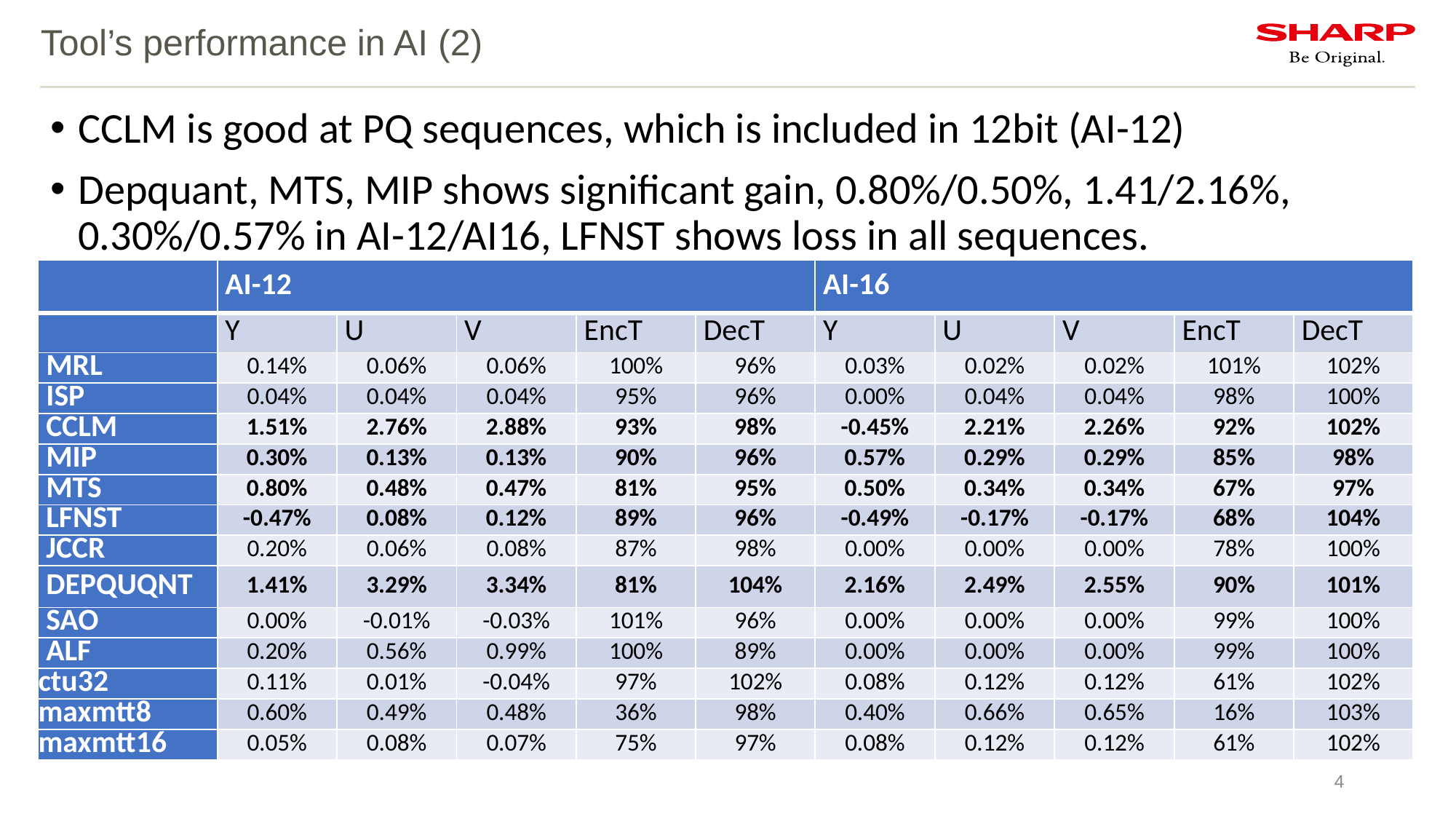

# Tool’s performance in AI (2)
CCLM is good at PQ sequences, which is included in 12bit (AI-12)
Depquant, MTS, MIP shows significant gain, 0.80%/0.50%, 1.41/2.16%, 0.30%/0.57% in AI-12/AI16, LFNST shows loss in all sequences.
|  | AI-12 |  |  |  |  | AI-16 |  |  |  |  |
| --- | --- | --- | --- | --- | --- | --- | --- | --- | --- | --- |
|  | Y | U | V | EncT | DecT | Y | U | V | EncT | DecT |
| MRL | 0.14% | 0.06% | 0.06% | 100% | 96% | 0.03% | 0.02% | 0.02% | 101% | 102% |
| ISP | 0.04% | 0.04% | 0.04% | 95% | 96% | 0.00% | 0.04% | 0.04% | 98% | 100% |
| CCLM | 1.51% | 2.76% | 2.88% | 93% | 98% | -0.45% | 2.21% | 2.26% | 92% | 102% |
| MIP | 0.30% | 0.13% | 0.13% | 90% | 96% | 0.57% | 0.29% | 0.29% | 85% | 98% |
| MTS | 0.80% | 0.48% | 0.47% | 81% | 95% | 0.50% | 0.34% | 0.34% | 67% | 97% |
| LFNST | -0.47% | 0.08% | 0.12% | 89% | 96% | -0.49% | -0.17% | -0.17% | 68% | 104% |
| JCCR | 0.20% | 0.06% | 0.08% | 87% | 98% | 0.00% | 0.00% | 0.00% | 78% | 100% |
| DEPQUQNT | 1.41% | 3.29% | 3.34% | 81% | 104% | 2.16% | 2.49% | 2.55% | 90% | 101% |
| SAO | 0.00% | -0.01% | -0.03% | 101% | 96% | 0.00% | 0.00% | 0.00% | 99% | 100% |
| ALF | 0.20% | 0.56% | 0.99% | 100% | 89% | 0.00% | 0.00% | 0.00% | 99% | 100% |
| ctu32 | 0.11% | 0.01% | -0.04% | 97% | 102% | 0.08% | 0.12% | 0.12% | 61% | 102% |
| maxmtt8 | 0.60% | 0.49% | 0.48% | 36% | 98% | 0.40% | 0.66% | 0.65% | 16% | 103% |
| maxmtt16 | 0.05% | 0.08% | 0.07% | 75% | 97% | 0.08% | 0.12% | 0.12% | 61% | 102% |
4